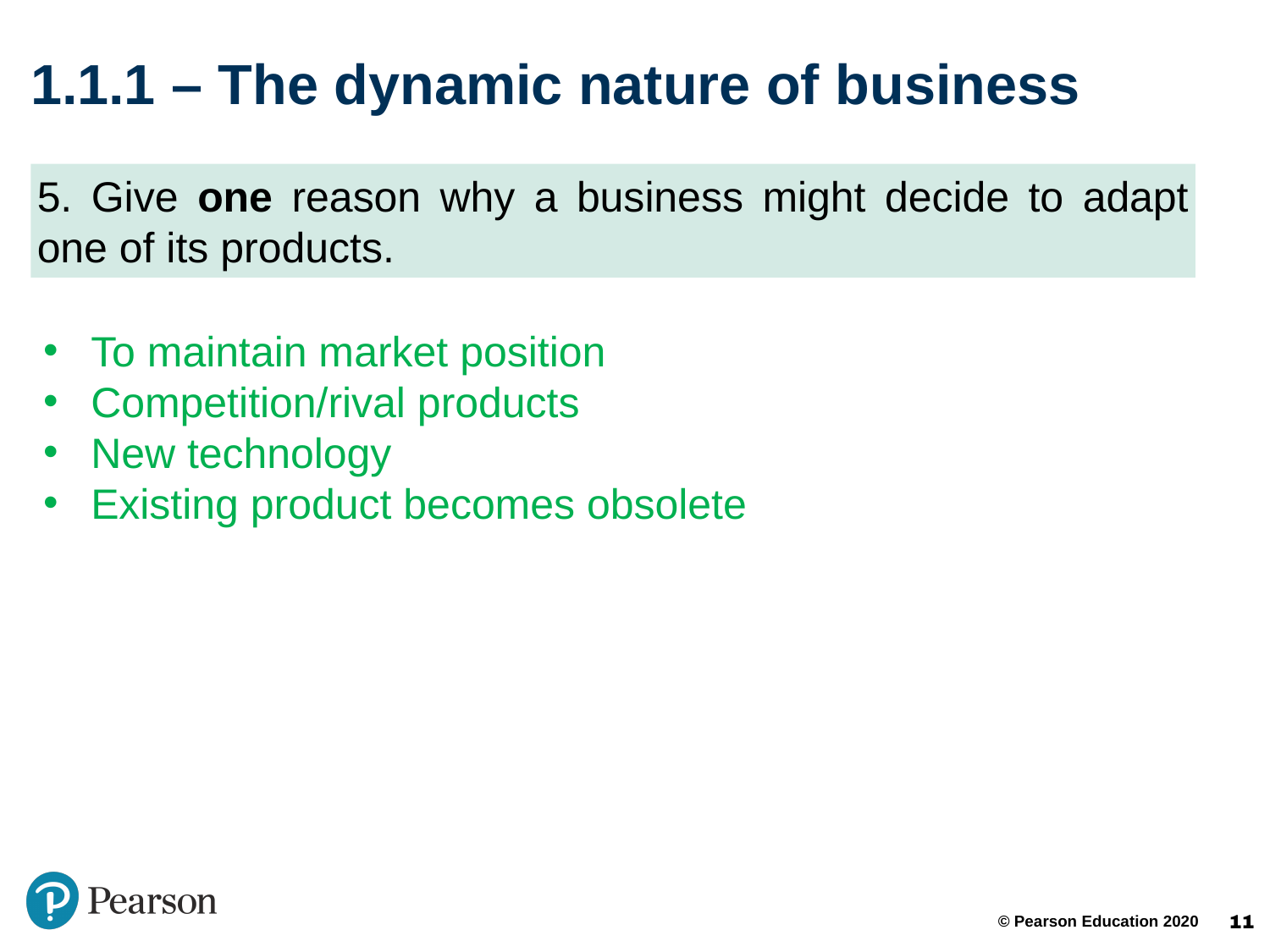

# 1.1.1 – The dynamic nature of business
5. Give one reason why a business might decide to adapt one of its products.
To maintain market position
Competition/rival products
New technology
Existing product becomes obsolete

11